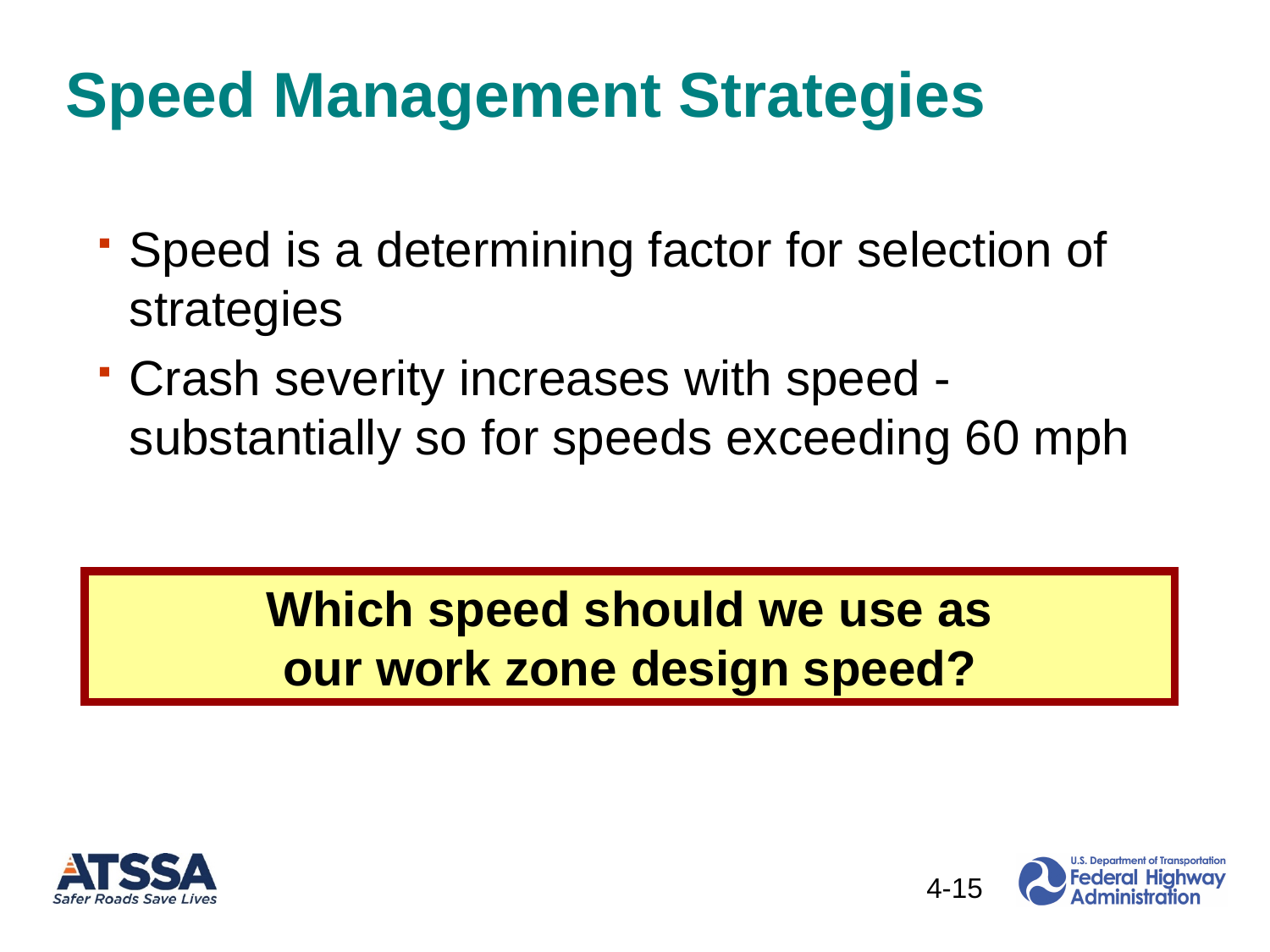

# Speed Management Strategies
Speed is a determining factor for selection of strategies
Crash severity increases with speed - substantially so for speeds exceeding 60 mph
Which speed should we use as
our work zone design speed?